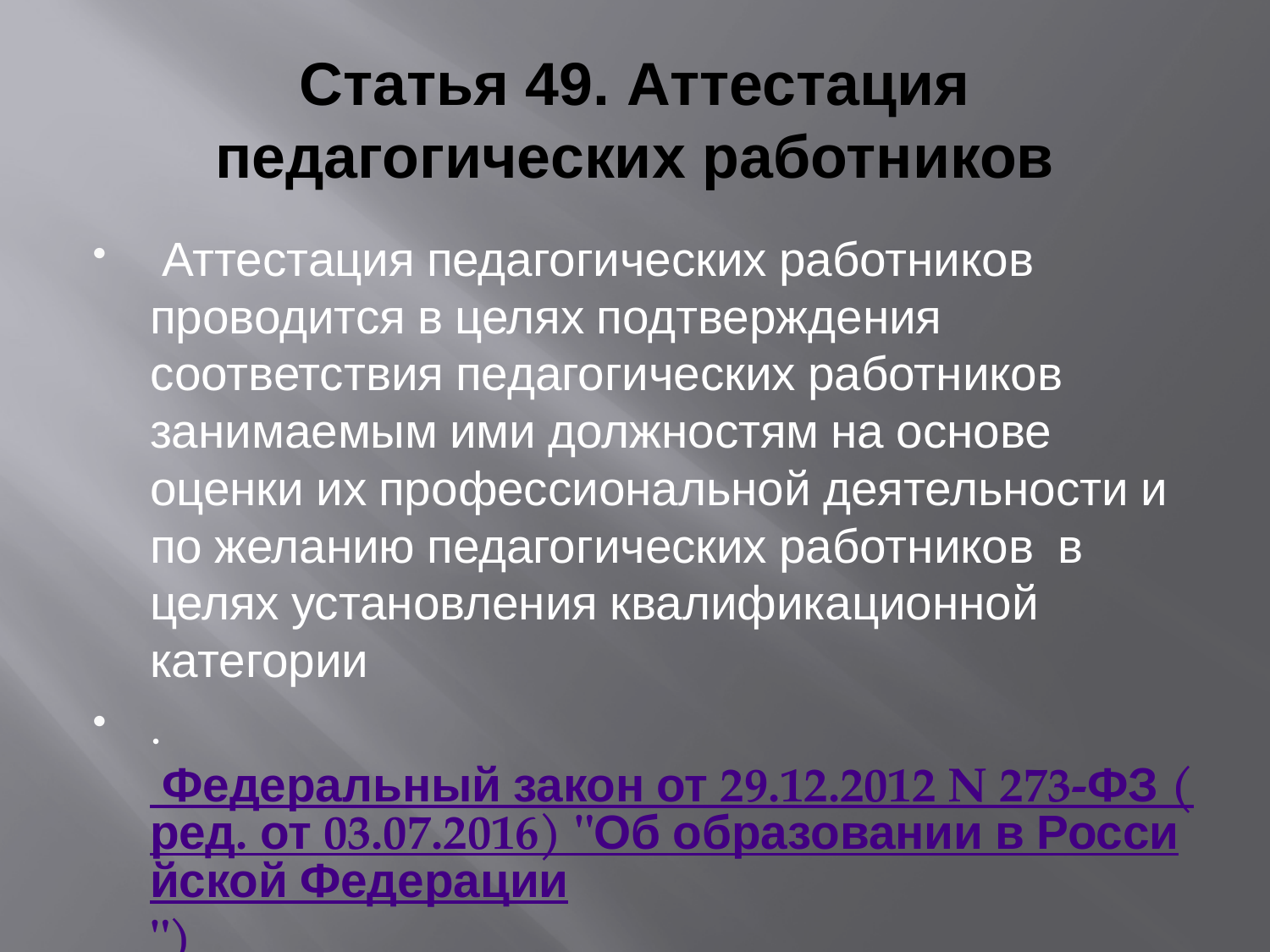

# Статья 49. Аттестация педагогических работников
 Аттестация педагогических работников проводится в целях подтверждения соответствия педагогических работников занимаемым ими должностям на основе оценки их профессиональной деятельности и по желанию педагогических работников  в целях установления квалификационной категории
. Федеральный закон от 29.12.2012 N 273-ФЗ (ред. от 03.07.2016) "Об образовании в Российской Федерации")